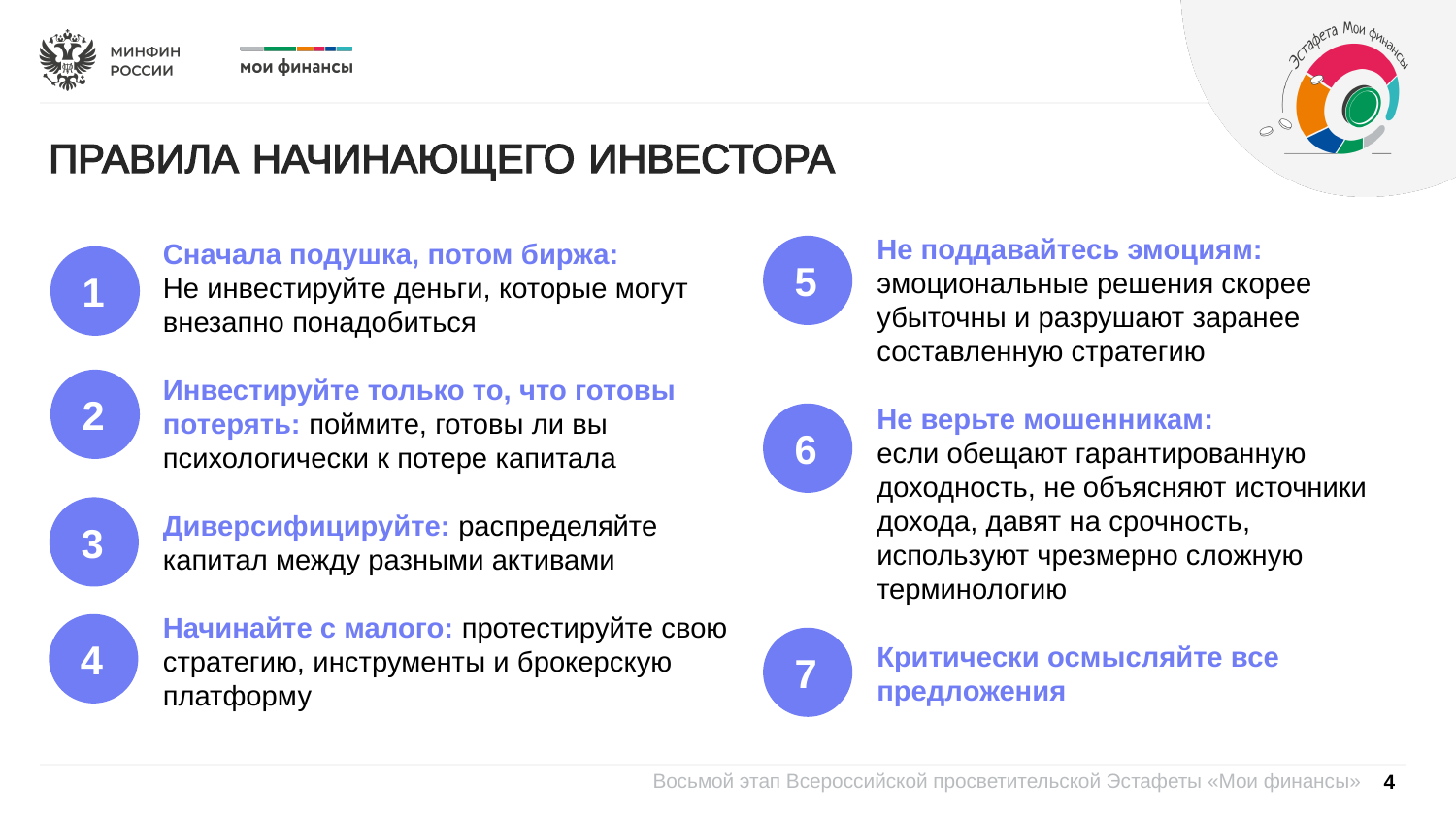

ПРАВИЛА НАЧИНАЮЩЕГО ИНВЕСТОРА
Не поддавайтесь эмоциям:
эмоциональные решения скорее убыточны и разрушают заранее составленную стратегию

Не верьте мошенникам:
если обещают гарантированную доходность, не объясняют источники дохода, давят на срочность, используют чрезмерно сложную терминологию

Критически осмысляйте все предложения

Сначала подушка, потом биржа:
Не инвестируйте деньги, которые могут внезапно понадобиться
Инвестируйте только то, что готовы потерять: поймите, готовы ли вы психологически к потере капитала

Диверсифицируйте: распределяйте капитал между разными активами

Начинайте с малого: протестируйте свою стратегию, инструменты и брокерскую платформу

5
1

2

6

3

4
7
4